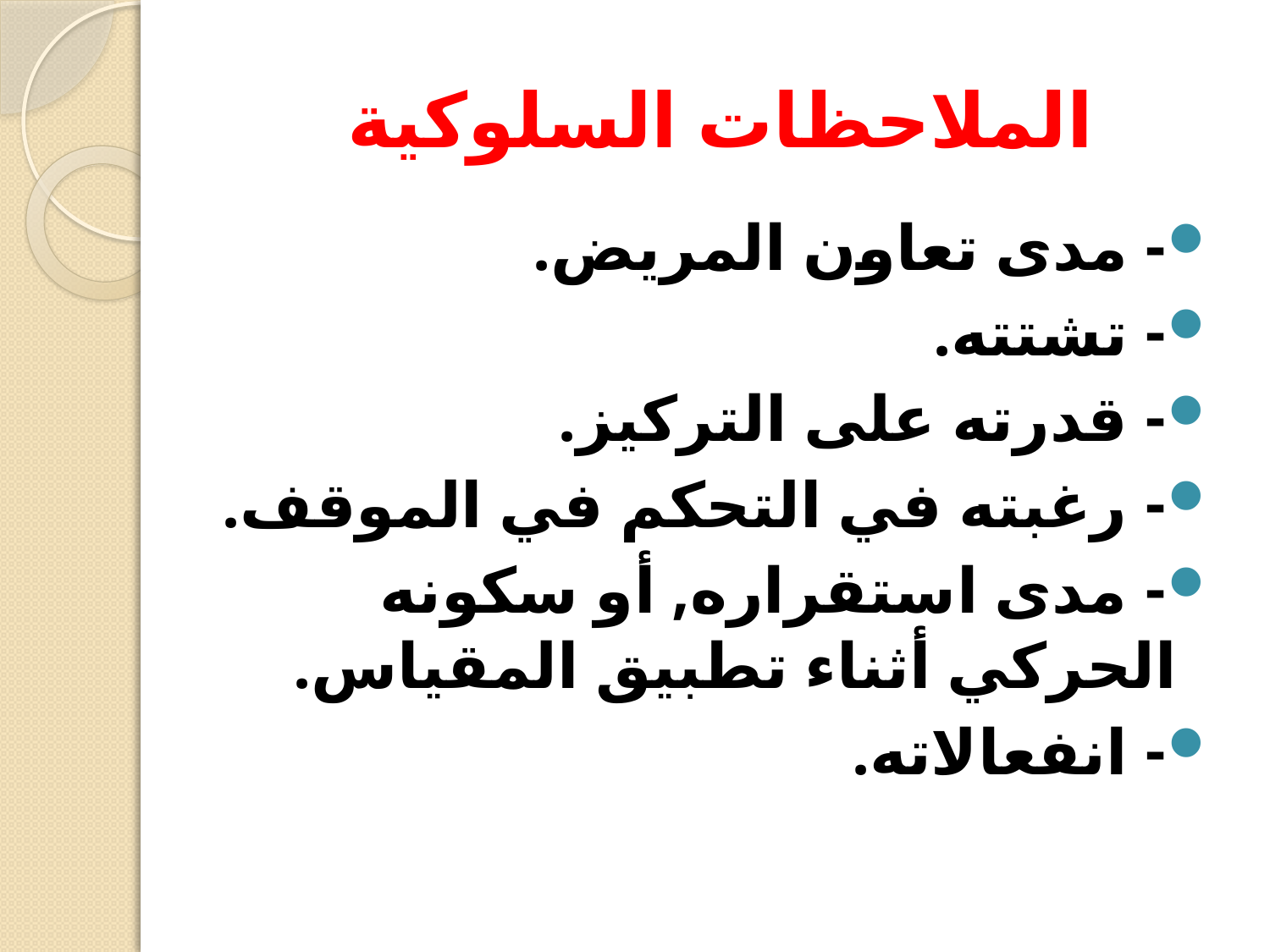

# الملاحظات السلوكية
- مدى تعاون المريض.
- تشتته.
- قدرته على التركيز.
- رغبته في التحكم في الموقف.
- مدى استقراره, أو سكونه الحركي أثناء تطبيق المقياس.
- انفعالاته.